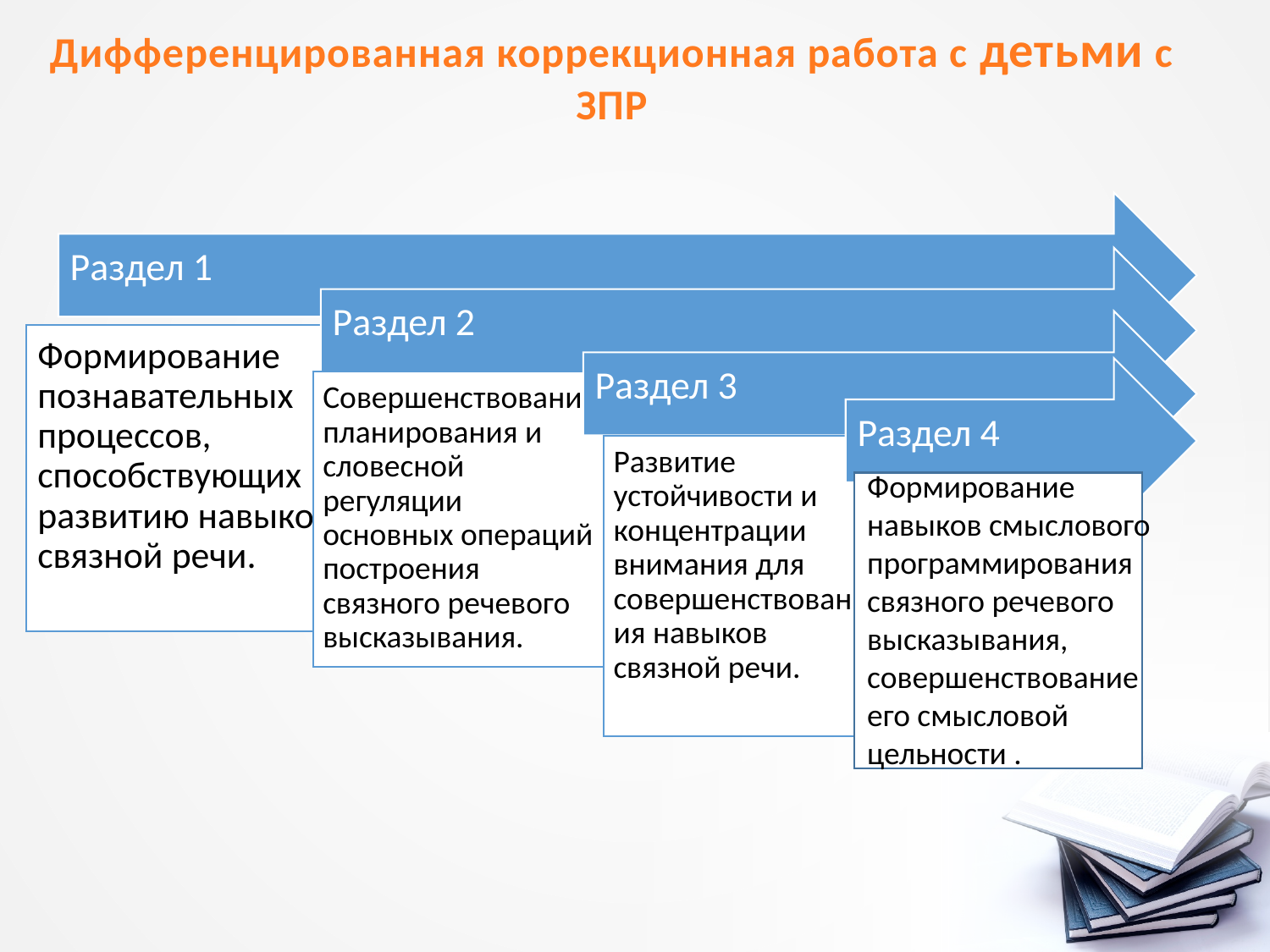

#
Дифференцированная коррекционная работа с детьми с ЗПР
Раздел 1
Формирование познавательных процессов, способствующих развитию навыков связной речи.
Раздел 2
Совершенствование планирования и словесной регуляции основных операций построения связного речевого высказывания.
Раздел 3
Развитие устойчивости и концентрации внимания для совершенствования навыков связной речи.
Раздел 4
Формирование  навыков смыслового программирования связного речевого высказывания, совершенствование его смысловой цельности .